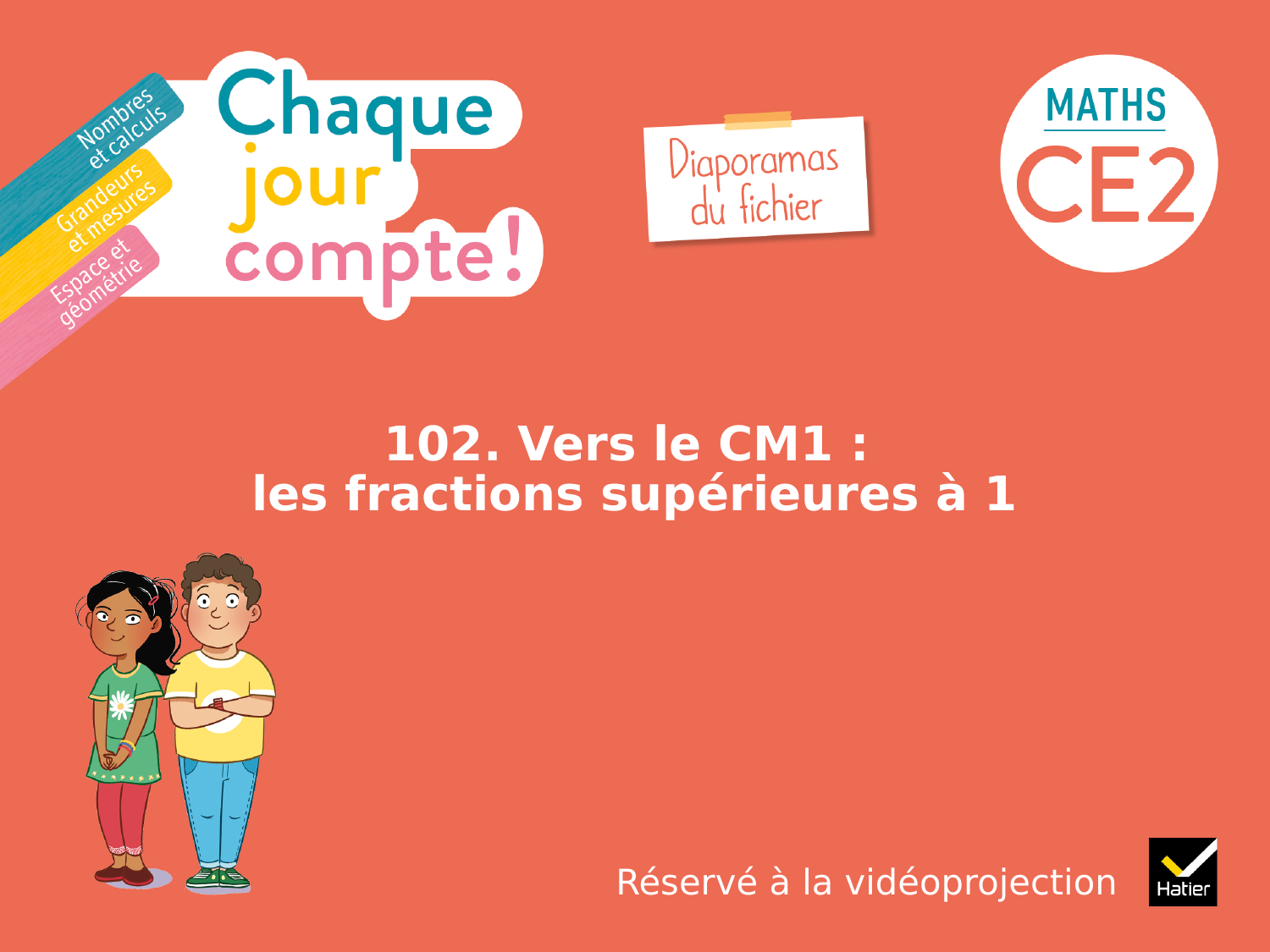

# 102. Vers le CM1 : les fractions supérieures à 1